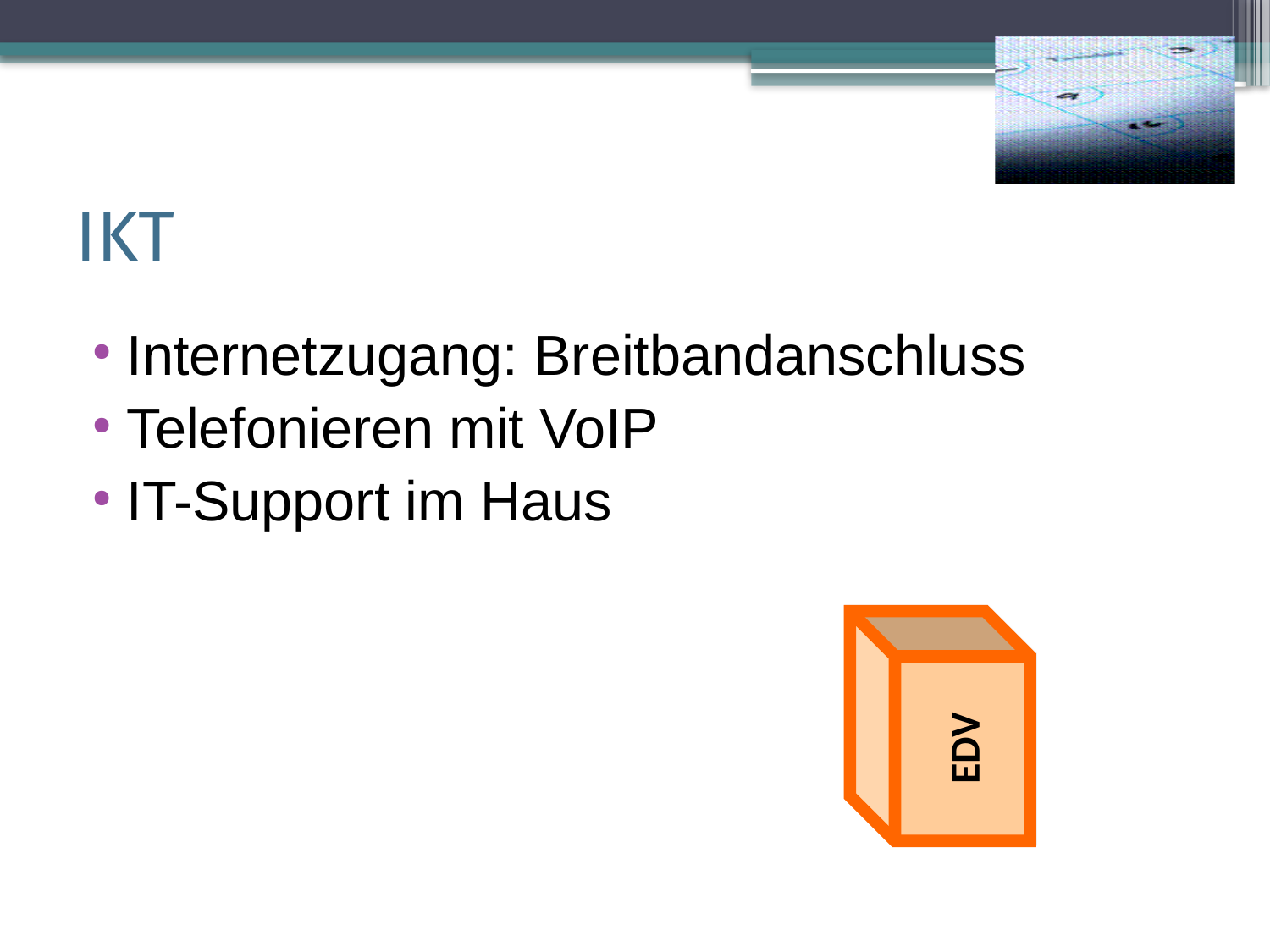

# IKT
Internetzugang: Breitbandanschluss
Telefonieren mit VoIP
IT-Support im Haus
EDV